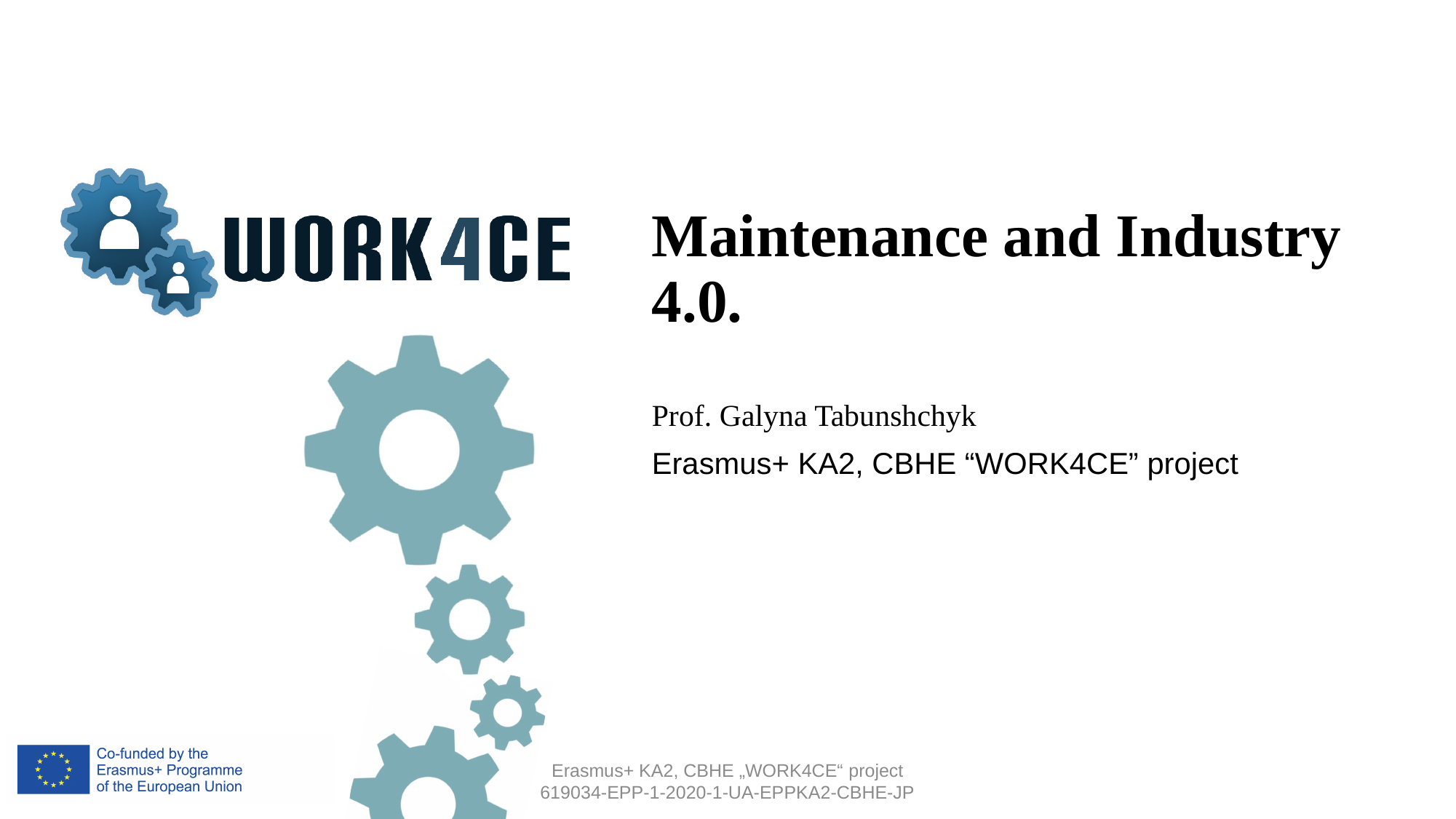

# Maintenance and Industry 4.0.
Prof. Galyna Tabunshchyk
Erasmus+ KA2, CBHE “WORK4CE” project